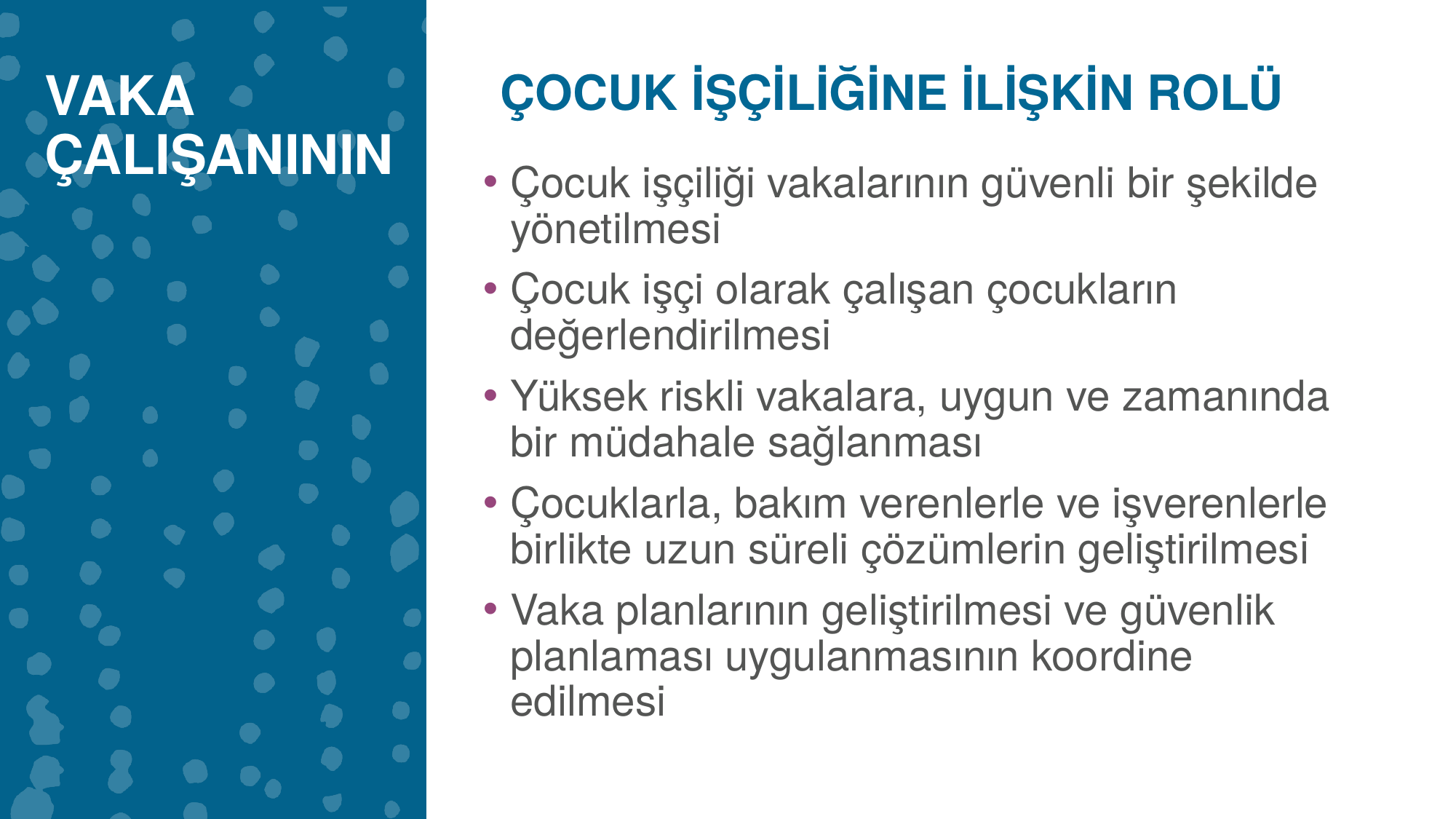

VAKA ÇALIŞANININ
ÇOCUK İŞÇİLİĞİNE İLİŞKİN ROLÜ
Çocuk işçiliği vakalarının güvenli bir şekilde yönetilmesi
Çocuk işçi olarak çalışan çocukların değerlendirilmesi
Yüksek riskli vakalara, uygun ve zamanında bir müdahale sağlanması
Çocuklarla, bakım verenlerle ve işverenlerle birlikte uzun süreli çözümlerin geliştirilmesi
Vaka planlarının geliştirilmesi ve güvenlik planlaması uygulanmasının koordine edilmesi